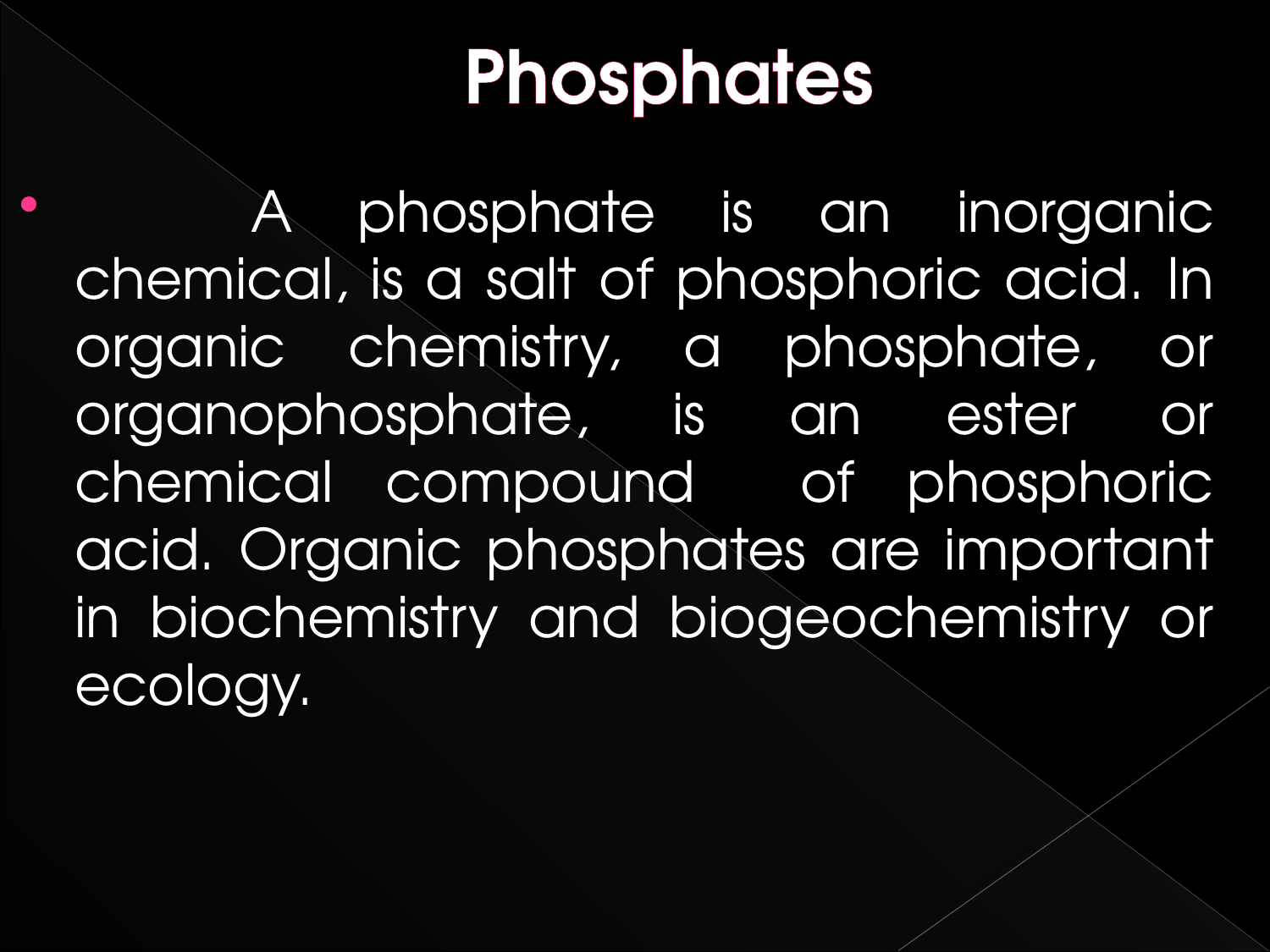

# Phosphates
 	A phosphate is an inorganic chemical, is a salt of phosphoric acid. In organic chemistry, a phosphate, or organophosphate, is an ester or chemical compound  of phosphoric acid. Organic phosphates are important in biochemistry and biogeochemistry or ecology.